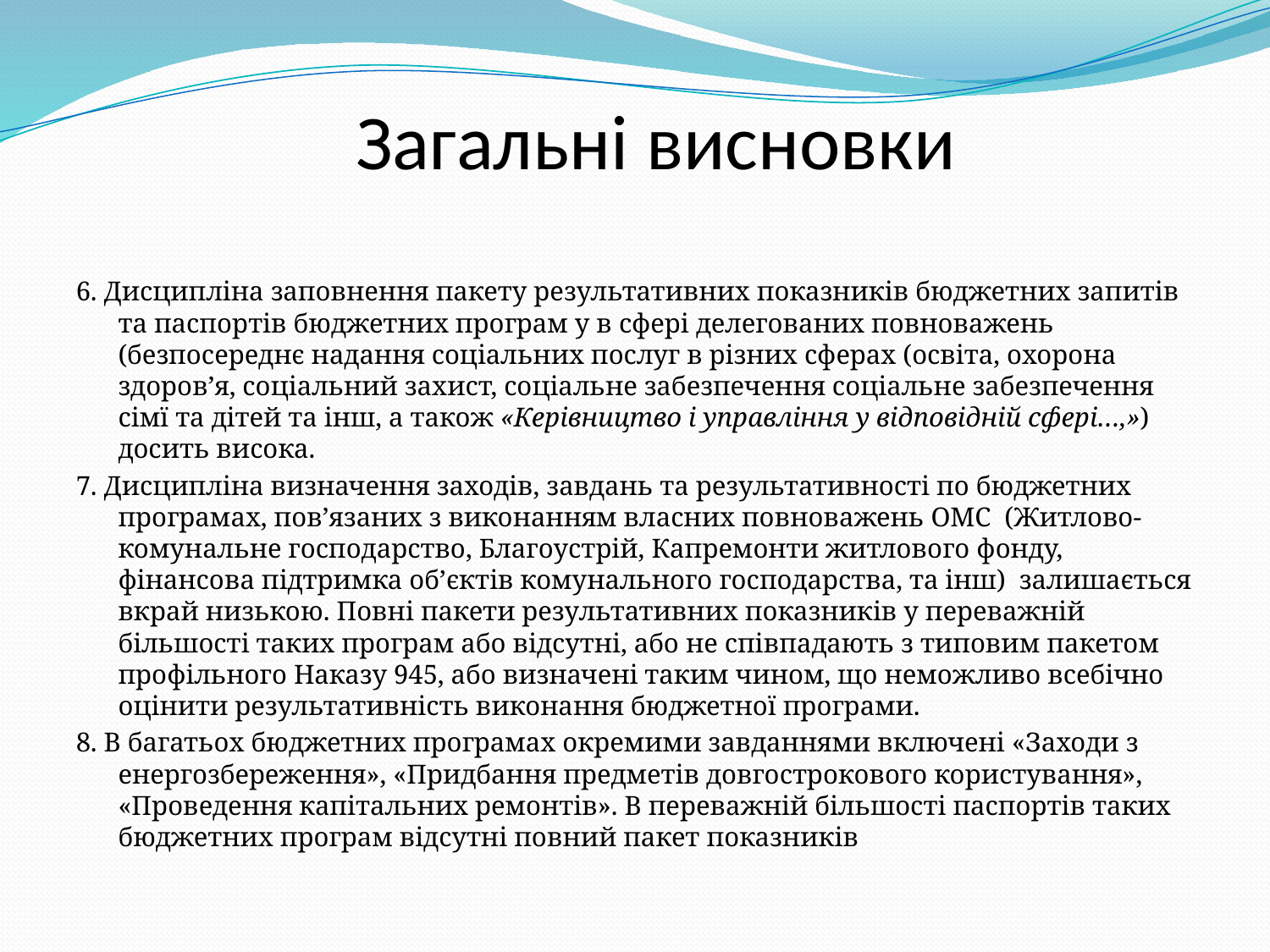

Загальні висновки
6. Дисципліна заповнення пакету результативних показників бюджетних запитів та паспортів бюджетних програм у в сфері делегованих повноважень (безпосереднє надання соціальних послуг в різних сферах (освіта, охорона здоров’я, соціальний захист, соціальне забезпечення соціальне забезпечення сімї та дітей та інш, а також «Керівництво і управління у відповідній сфері…,») досить висока.
7. Дисципліна визначення заходів, завдань та результативності по бюджетних програмах, пов’язаних з виконанням власних повноважень ОМС  (Житлово-комунальне господарство, Благоустрій, Капремонти житлового фонду, фінансова підтримка об’єктів комунального господарства, та інш)  залишається вкрай низькою. Повні пакети результативних показників у переважній більшості таких програм або відсутні, або не співпадають з типовим пакетом профільного Наказу 945, або визначені таким чином, що неможливо всебічно оцінити результативність виконання бюджетної програми.
8. В багатьох бюджетних програмах окремими завданнями включені «Заходи з енергозбереження», «Придбання предметів довгострокового користування», «Проведення капітальних ремонтів». В переважній більшості паспортів таких бюджетних програм відсутні повний пакет показників